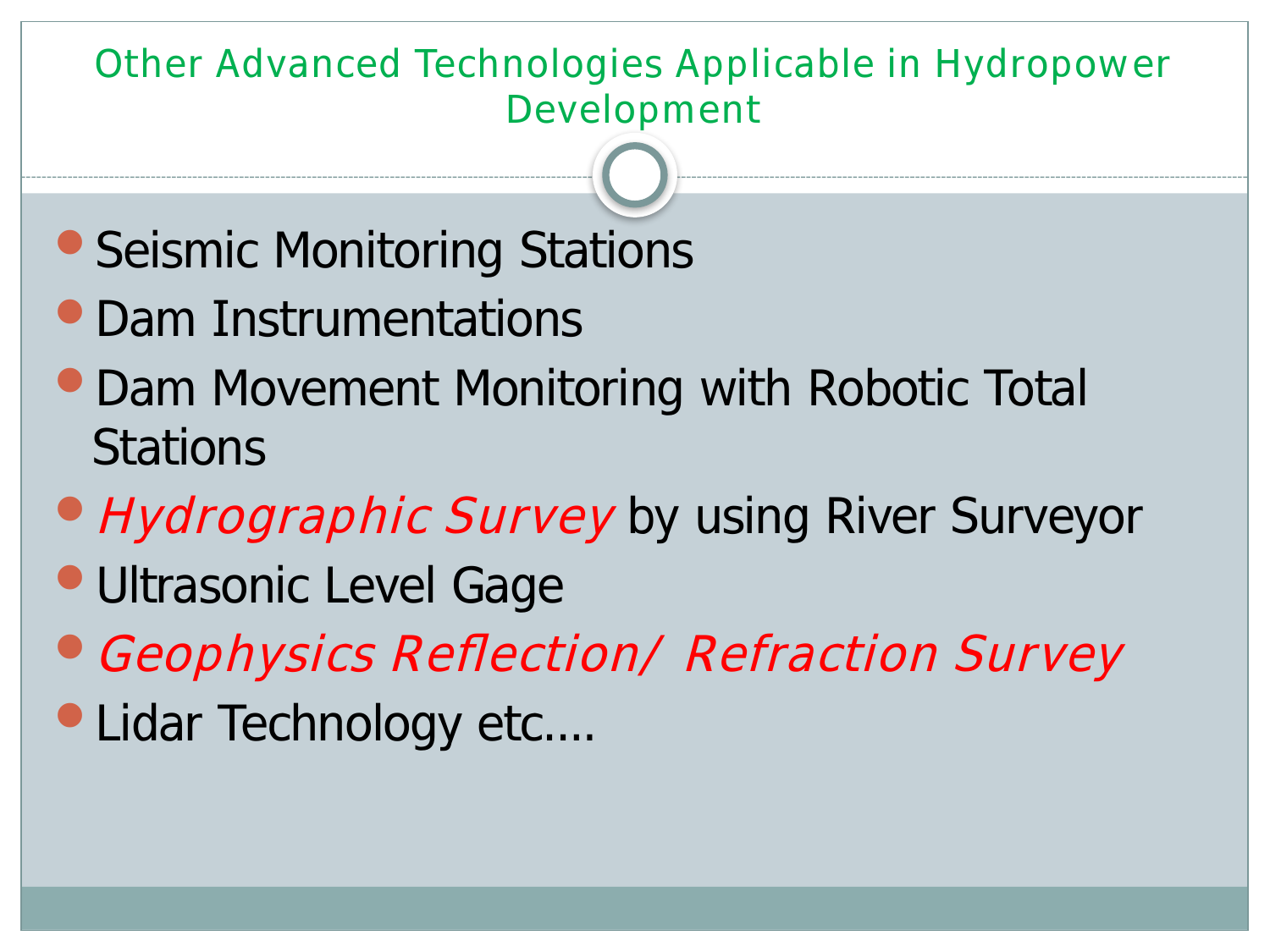

# Other Advanced Technologies Applicable in Hydropower Development
Seismic Monitoring Stations
Dam Instrumentations
Dam Movement Monitoring with Robotic Total Stations
Hydrographic Survey by using River Surveyor
Ultrasonic Level Gage
Geophysics Reflection/ Refraction Survey
Lidar Technology etc….